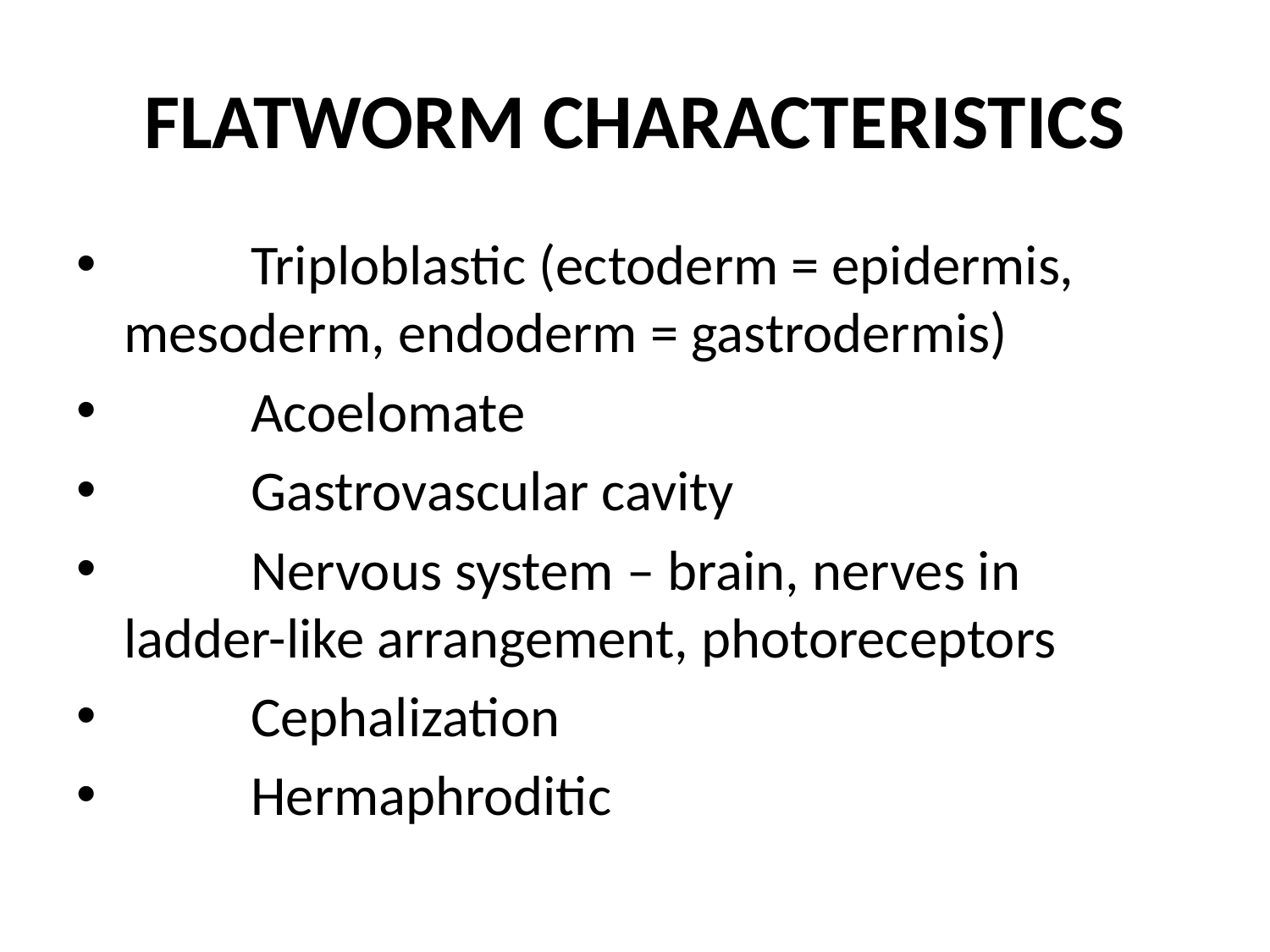

# FLATWORM CHARACTERISTICS
	Triploblastic (ectoderm = epidermis, mesoderm, endoderm = gastrodermis)
	Acoelomate
	Gastrovascular cavity
	Nervous system – brain, nerves in ladder-like arrangement, photoreceptors
	Cephalization
	Hermaphroditic